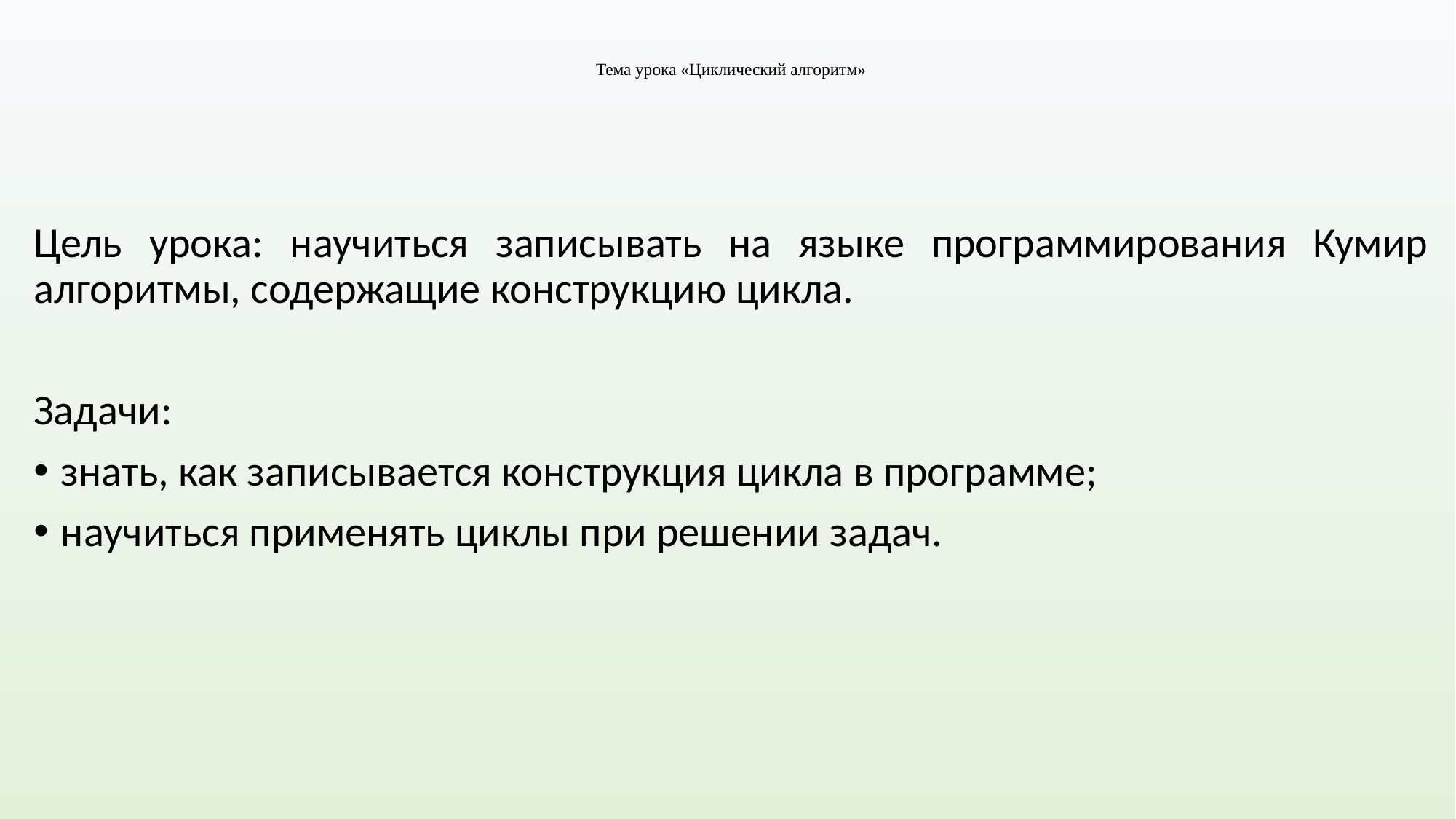

# Тема урока «Циклический алгоритм»
Цель урока: научиться записывать на языке программирования Кумир алгоритмы, содержащие конструкцию цикла.

Задачи:
знать, как записывается конструкция цикла в программе;
научиться применять циклы при решении задач.